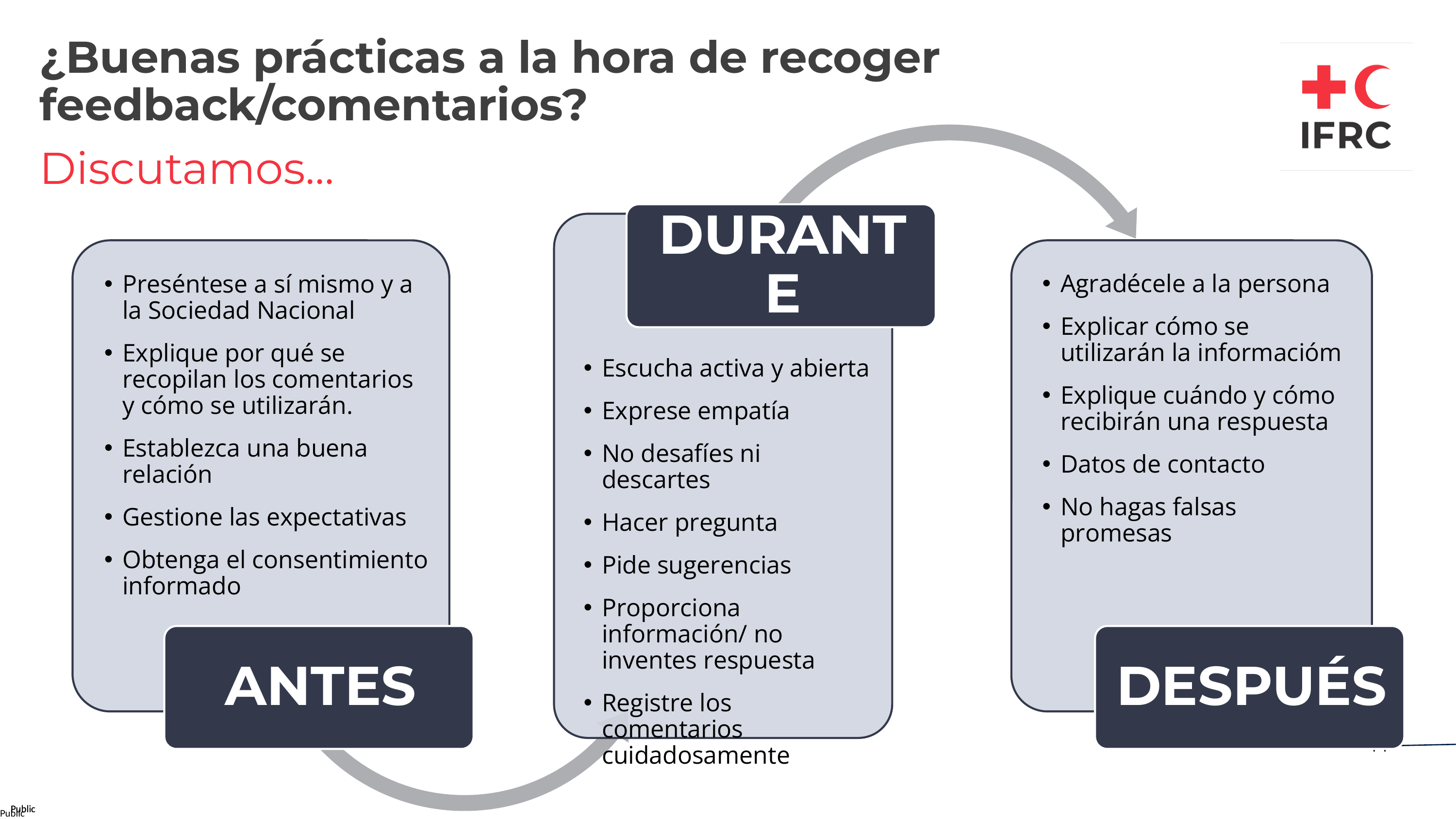

¿Buenas prácticas a la hora de recoger feedback/comentarios?
Discutamos…
Preséntese a sí mismo y a la Sociedad Nacional
Explique por qué se recopilan los comentarios y cómo se utilizarán.
Establezca una buena relación
Gestione las expectativas
Obtenga el consentimiento informado
ANTES
Escucha activa y abierta
Exprese empatía
No desafíes ni descartes
Hacer pregunta
Pide sugerencias
Proporciona información/ no inventes respuesta
Registre los comentarios cuidadosamente
DURANTE
Agradécele a la persona
Explicar cómo se utilizarán la informacióm
Explique cuándo y cómo recibirán una respuesta
Datos de contacto
No hagas falsas promesas
DESPUÉS